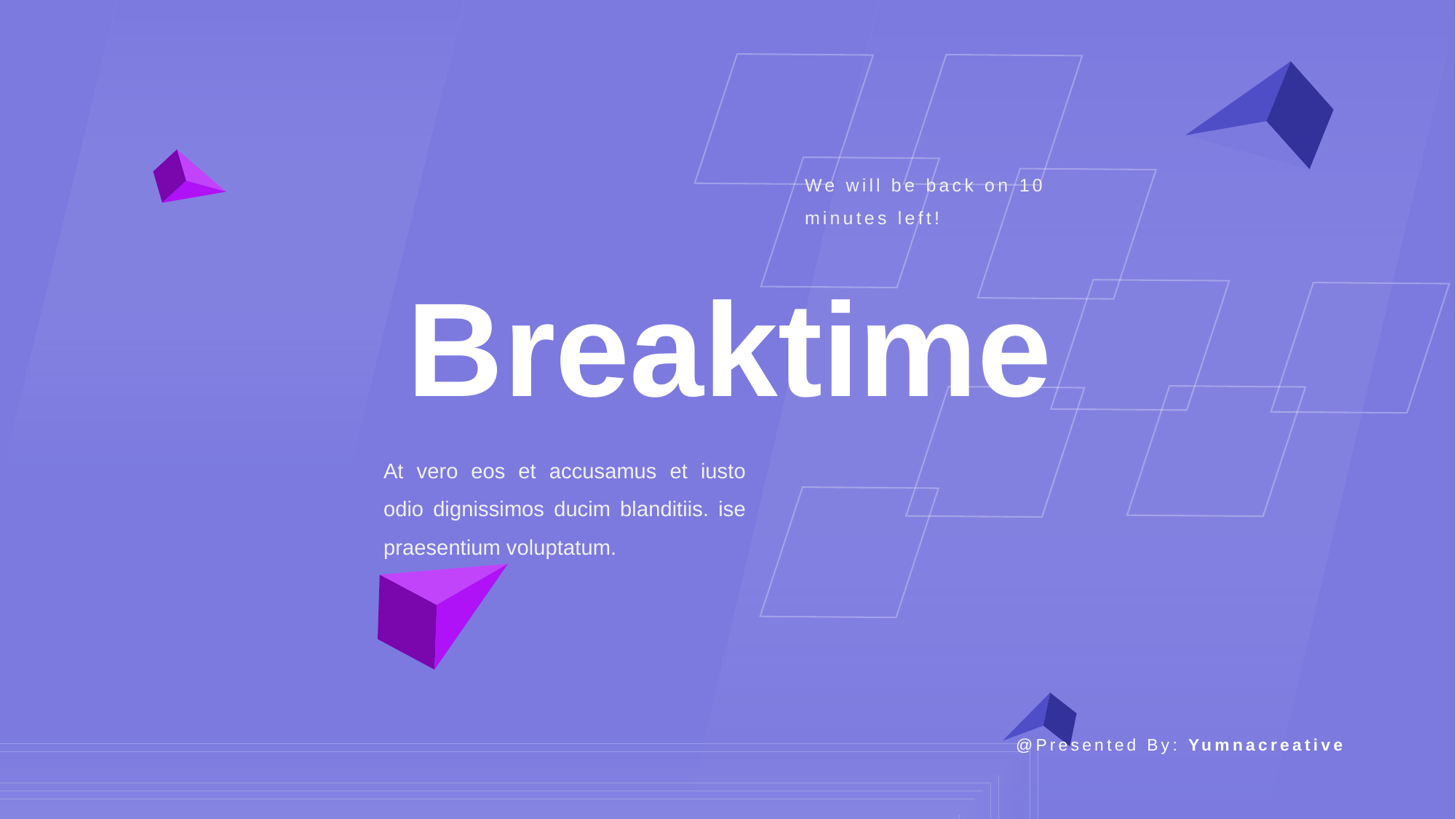

We will be back on 10 minutes left!
Breaktime
At vero eos et accusamus et iusto odio dignissimos ducim blanditiis. ise praesentium voluptatum.
@Presented By: Yumnacreative